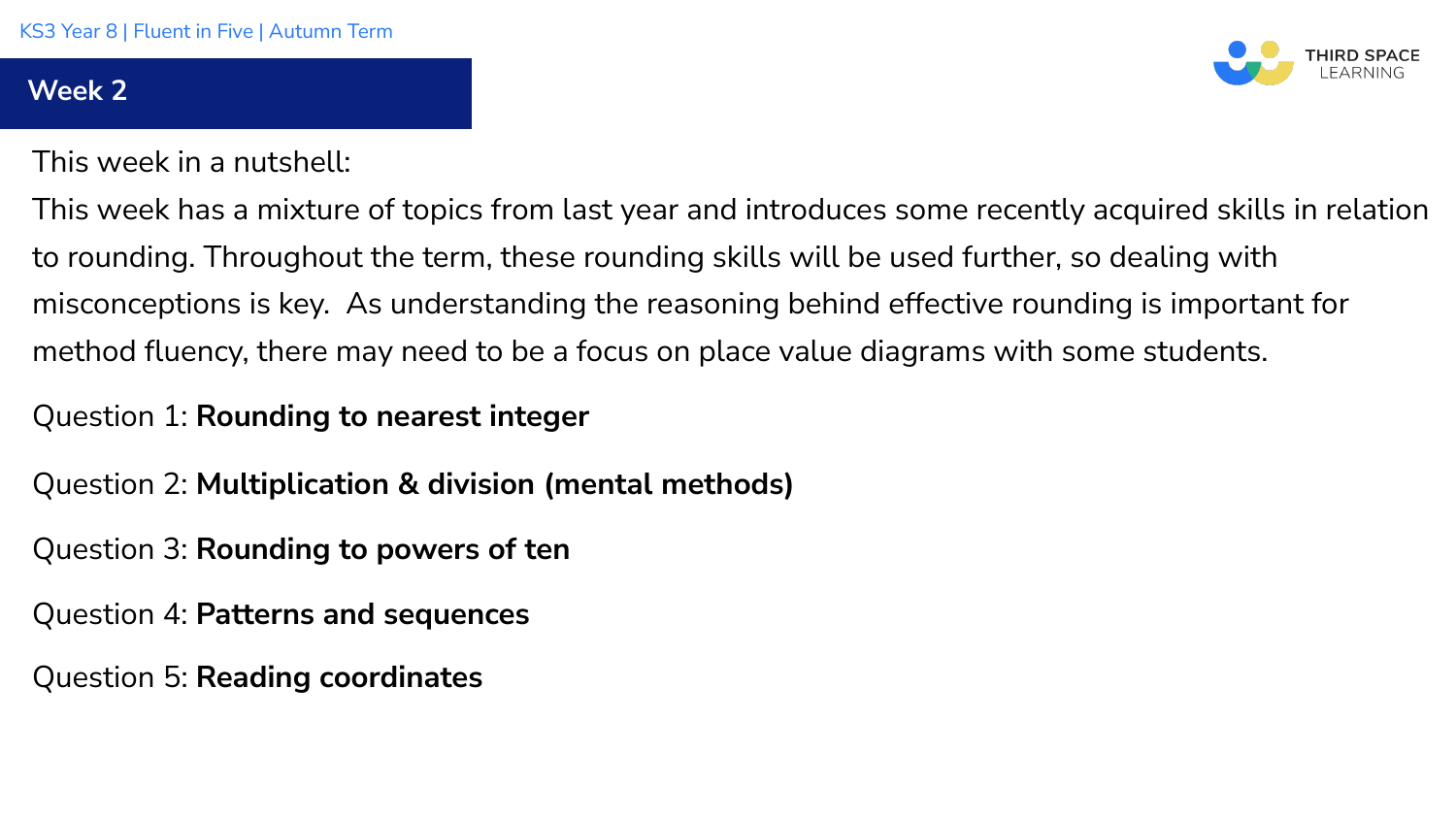

Week 2
| This week in a nutshell: This week has a mixture of topics from last year and introduces some recently acquired skills in relation to rounding. Throughout the term, these rounding skills will be used further, so dealing with misconceptions is key. As understanding the reasoning behind effective rounding is important for method fluency, there may need to be a focus on place value diagrams with some students. |
| --- |
| Question 1: Rounding to nearest integer |
| Question 2: Multiplication & division (mental methods) |
| Question 3: Rounding to powers of ten |
| Question 4: Patterns and sequences |
| Question 5: Reading coordinates |